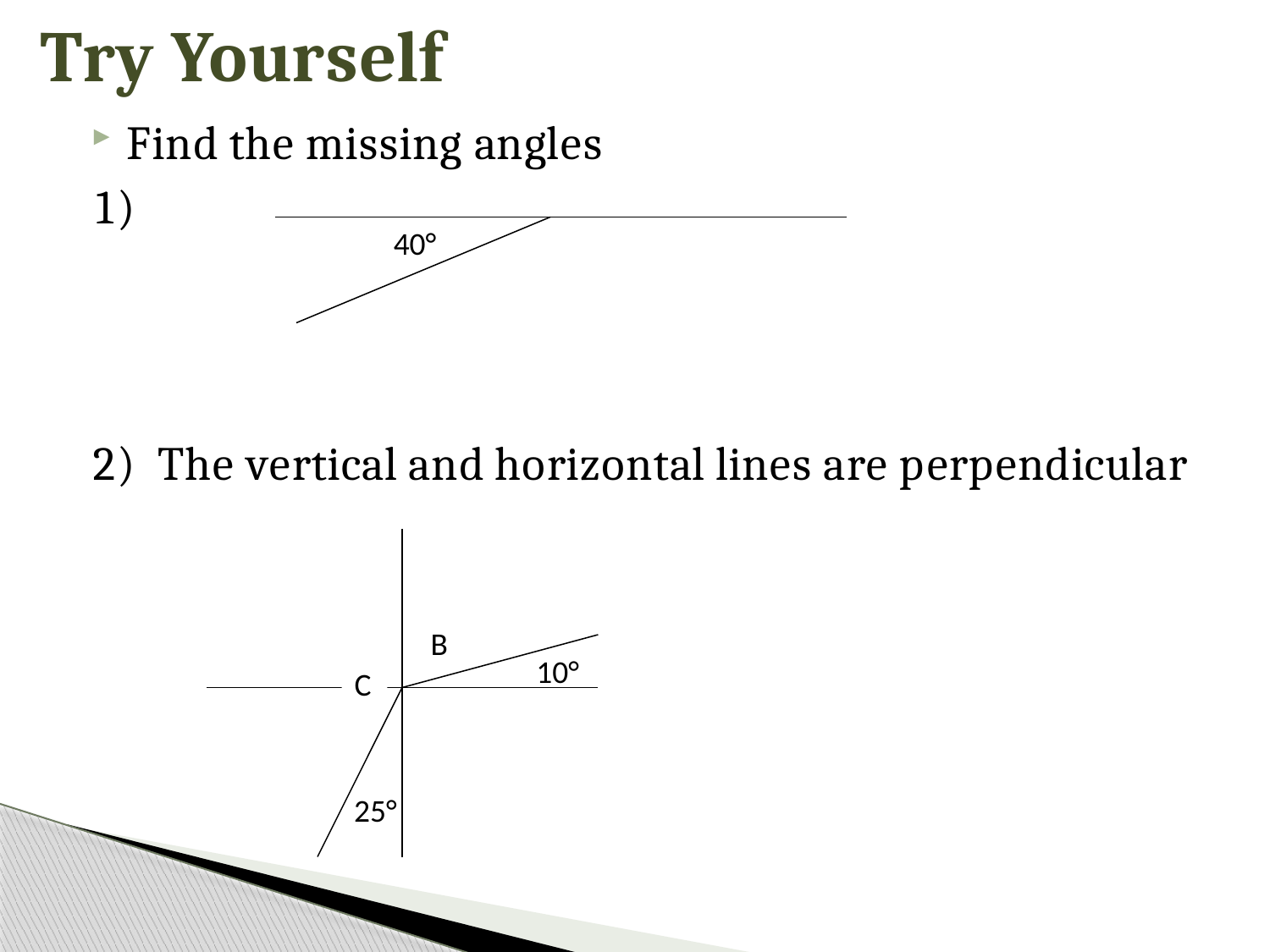

# Try Yourself
Find the missing angles
1)

2)  The vertical and horizontal lines are perpendicular
40°
B
10°
C
25°